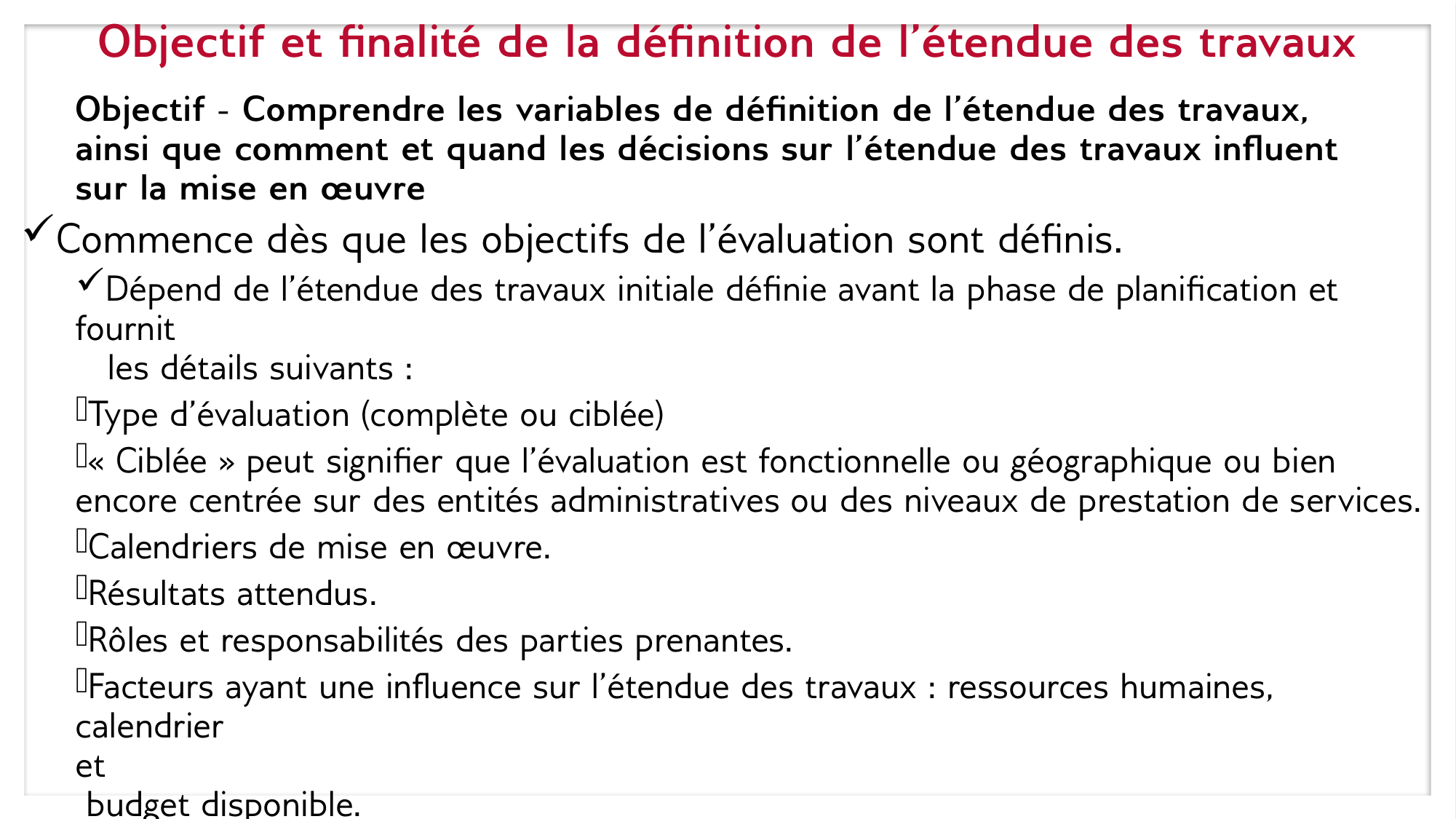

# Objectif et finalité de la définition de l’étendue des travaux
Objectif - Comprendre les variables de définition de l’étendue des travaux,
ainsi que comment et quand les décisions sur l’étendue des travaux influent
sur la mise en œuvre
Commence dès que les objectifs de l’évaluation sont définis.
Dépend de l’étendue des travaux initiale définie avant la phase de planification et fournit
   les détails suivants :
Type d’évaluation (complète ou ciblée)
« Ciblée » peut signifier que l’évaluation est fonctionnelle ou géographique ou bien encore centrée sur des entités administratives ou des niveaux de prestation de services.
Calendriers de mise en œuvre.
Résultats attendus.
Rôles et responsabilités des parties prenantes.
Facteurs ayant une influence sur l’étendue des travaux : ressources humaines, calendrier
et
 budget disponible.